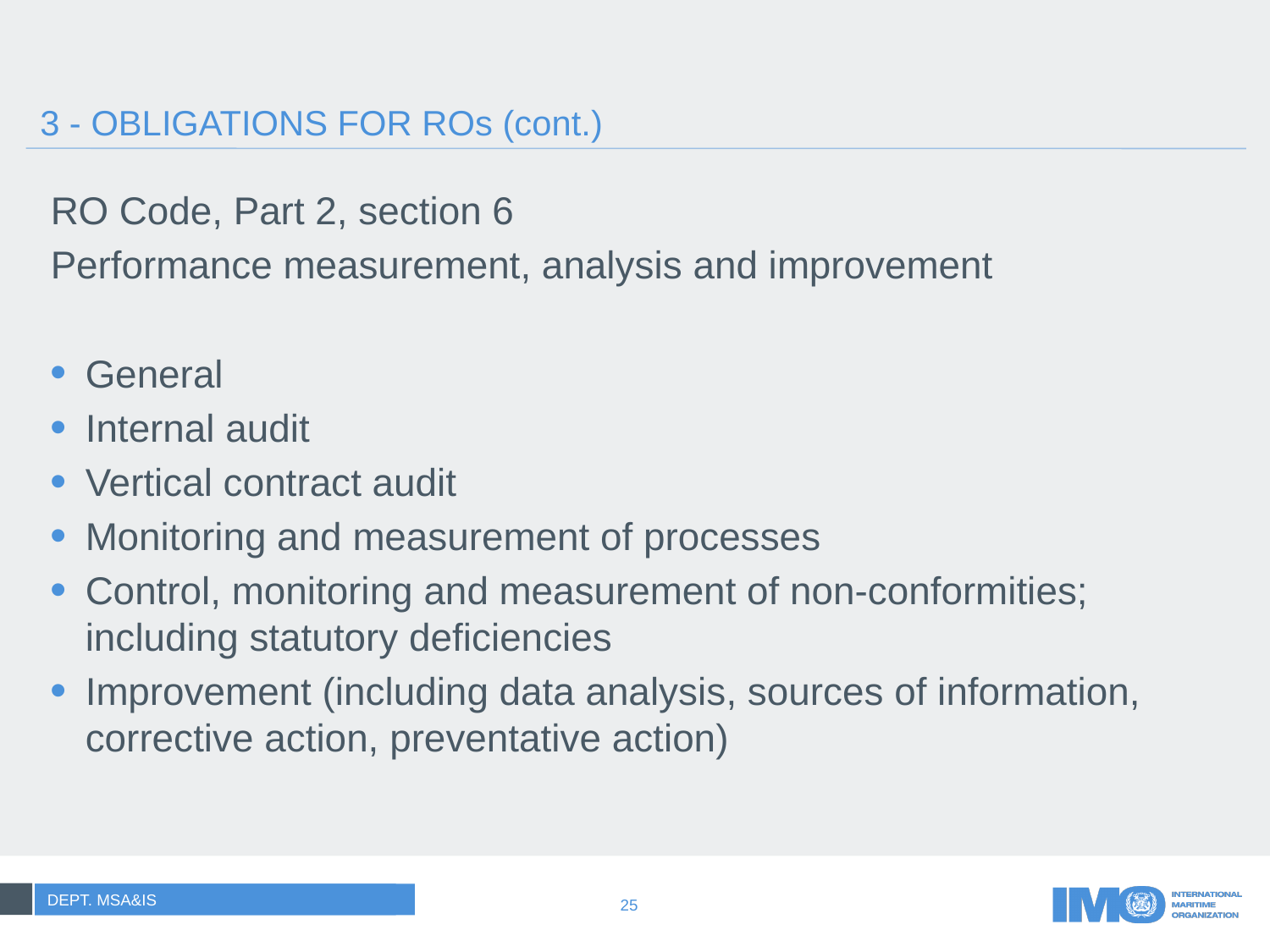

# 3 - OBLIGATIONS FOR ROs (cont.)
RO Code, Part 2, section 6
Performance measurement, analysis and improvement

General
Internal audit
Vertical contract audit
Monitoring and measurement of processes
Control, monitoring and measurement of non-conformities; including statutory deficiencies
Improvement (including data analysis, sources of information, corrective action, preventative action)